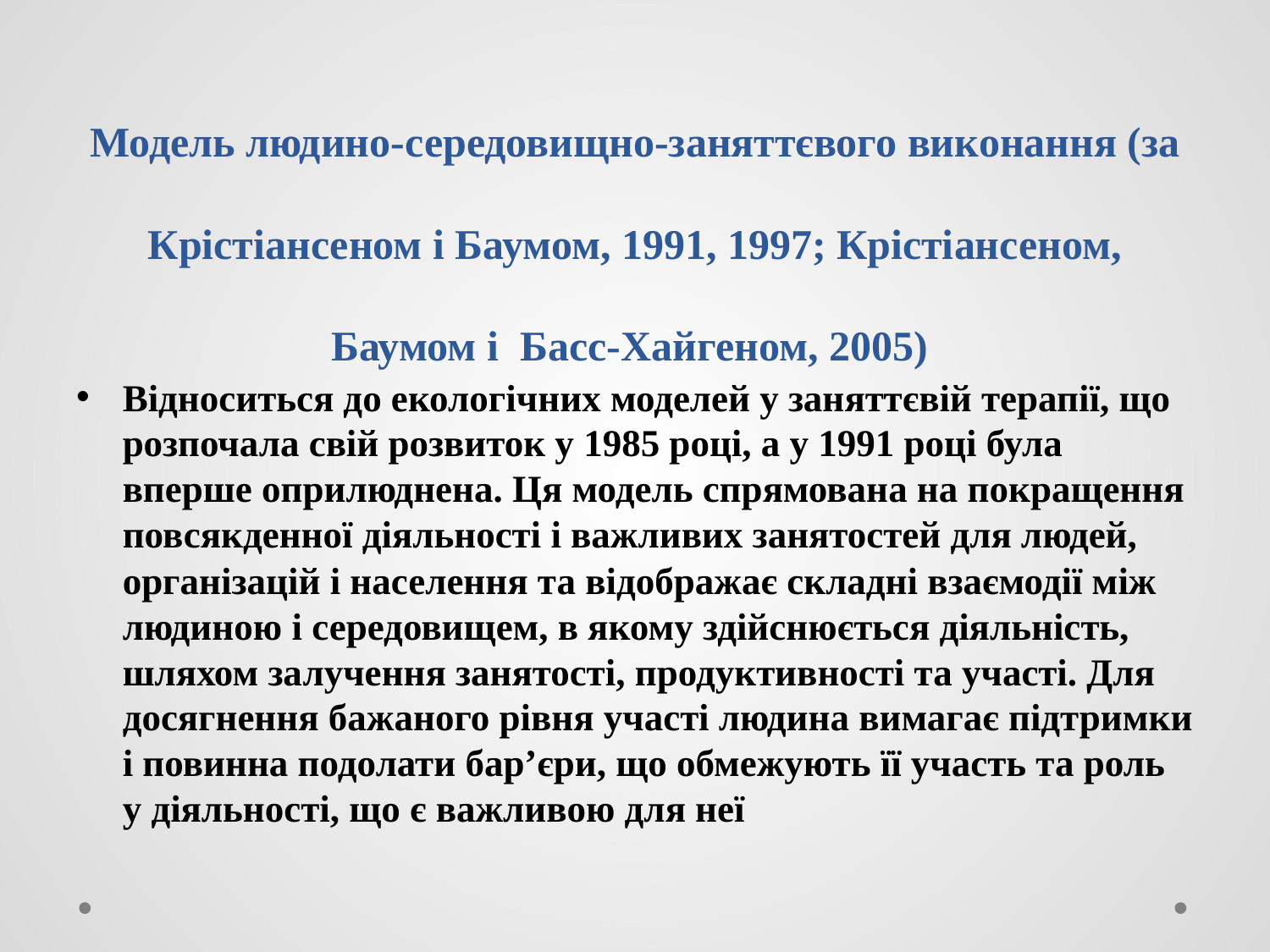

# Модель людино-середовищно-заняттєвого виконання (за Крістіансеном і Баумом, 1991, 1997; Крістіансеном, Баумом і  Басс-Хайгеном, 2005)
Відноситься до екологічних моделей у заняттєвій терапії, що розпочала свій розвиток у 1985 році, а у 1991 році була вперше оприлюднена. Ця модель спрямована на покращення повсякденної діяльності і важливих занятостей для людей, організацій і населення та відображає складні взаємодії між людиною і середовищем, в якому здійснюється діяльність, шляхом залучення занятості, продуктивності та участі. Для досягнення бажаного рівня участі людина вимагає підтримки і повинна подолати бар’єри, що обмежують її участь та роль у діяльності, що є важливою для неї